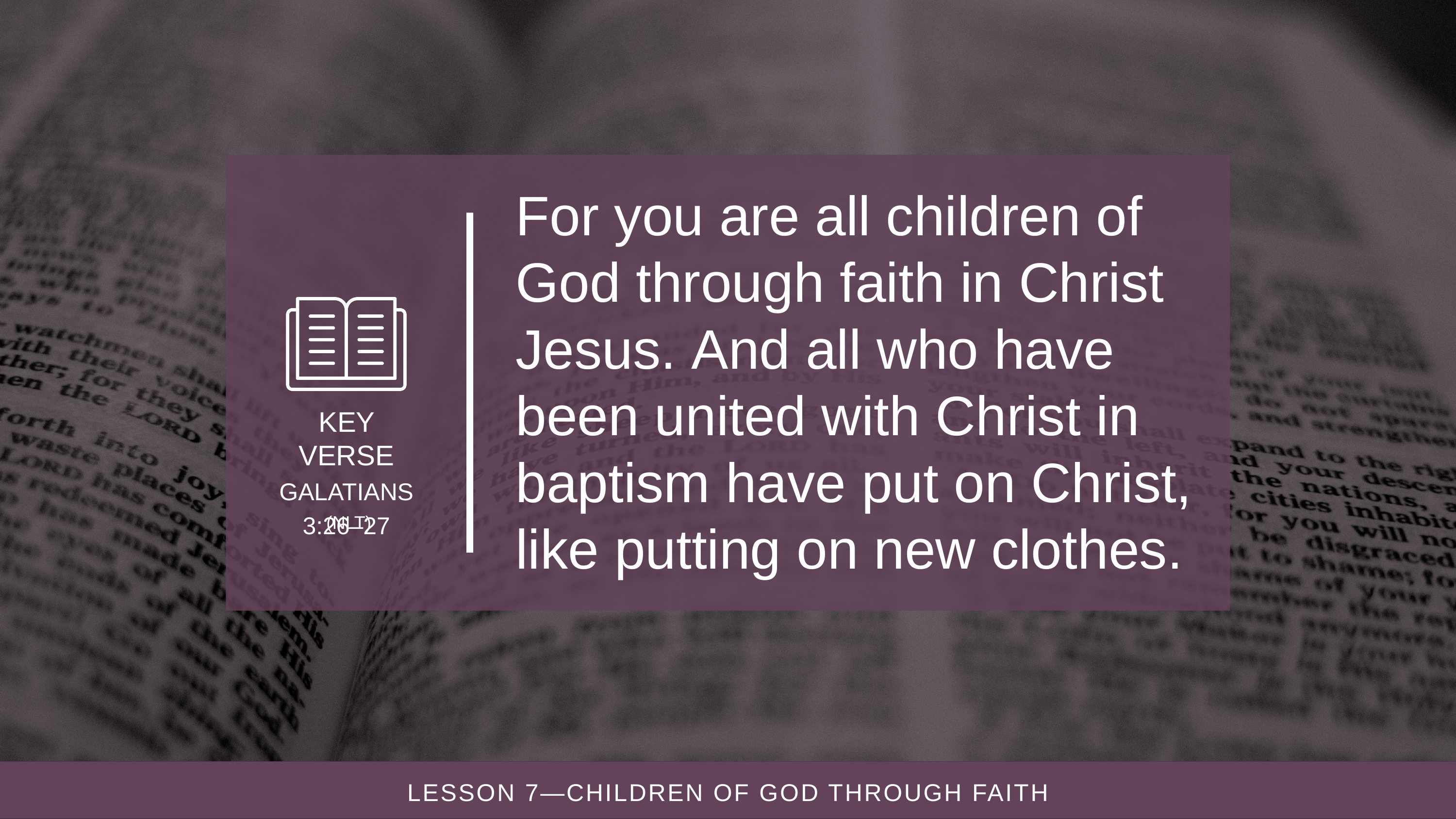

For you are all children of God through faith in Christ Jesus. And all who have been united with Christ in baptism have put on Christ, like putting on new clothes.
(NLT)